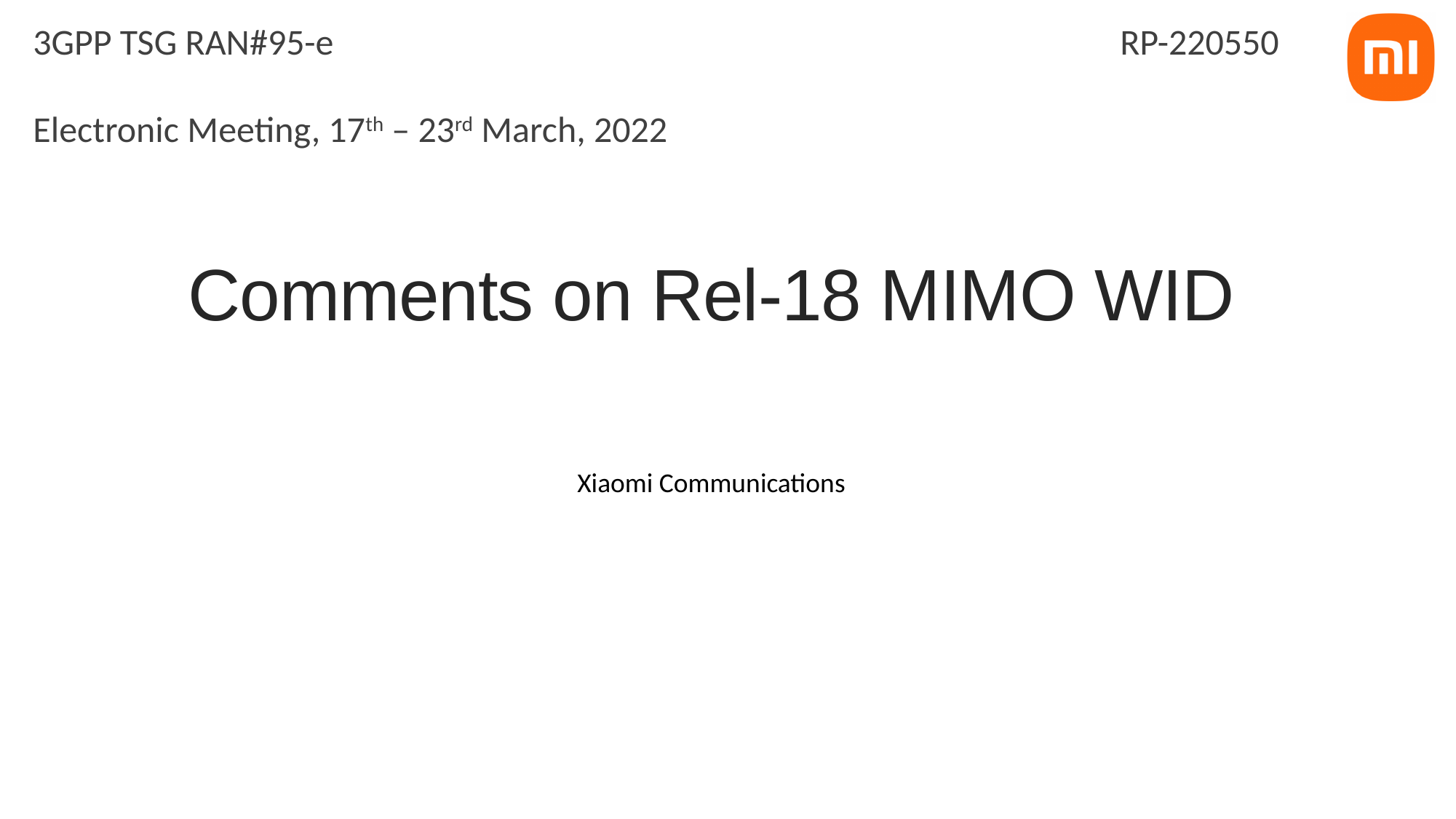

3GPP TSG RAN#95-e
Electronic Meeting, 17th – 23rd March, 2022
RP-220550
# Comments on Rel-18 MIMO WID
Xiaomi Communications